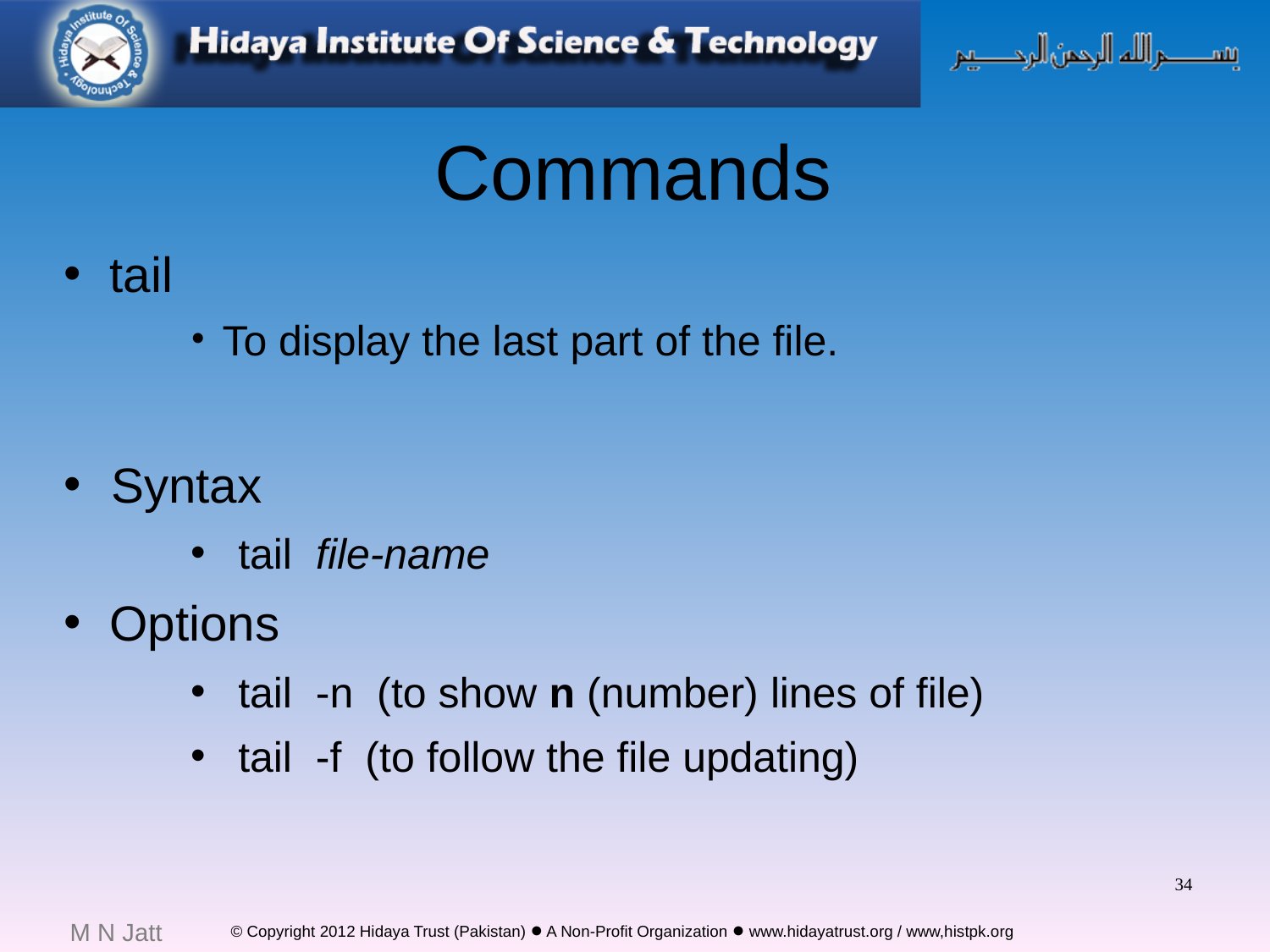

# Commands
tail
To display the last part of the file.

Syntax
tail  file-name
Options
tail  -n  (to show n (number) lines of file)
tail  -f  (to follow the file updating)

34